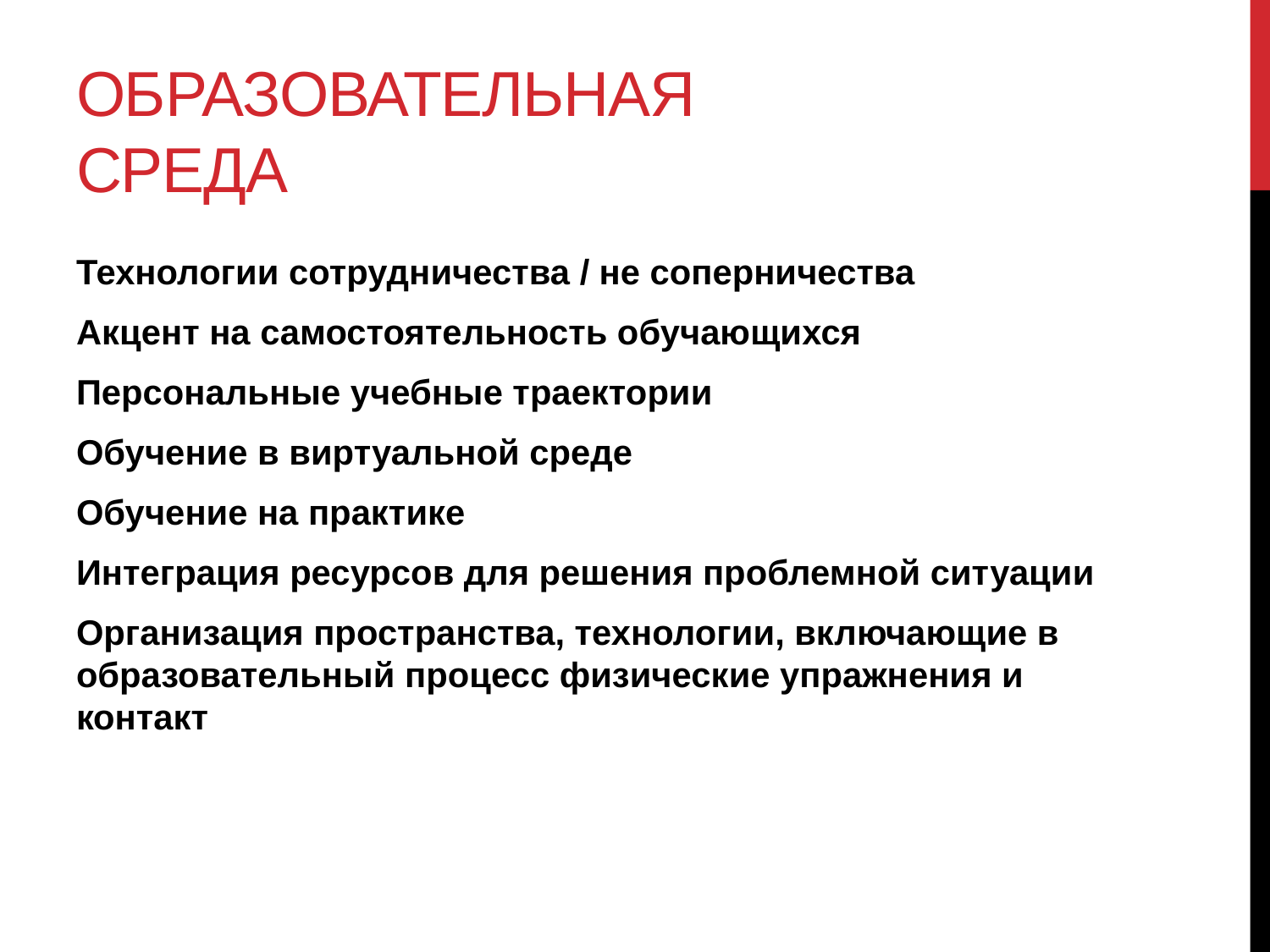

# Образовательная среда
Технологии сотрудничества / не соперничества
Акцент на самостоятельность обучающихся
Персональные учебные траектории
Обучение в виртуальной среде
Обучение на практике
Интеграция ресурсов для решения проблемной ситуации
Организация пространства, технологии, включающие в образовательный процесс физические упражнения и контакт